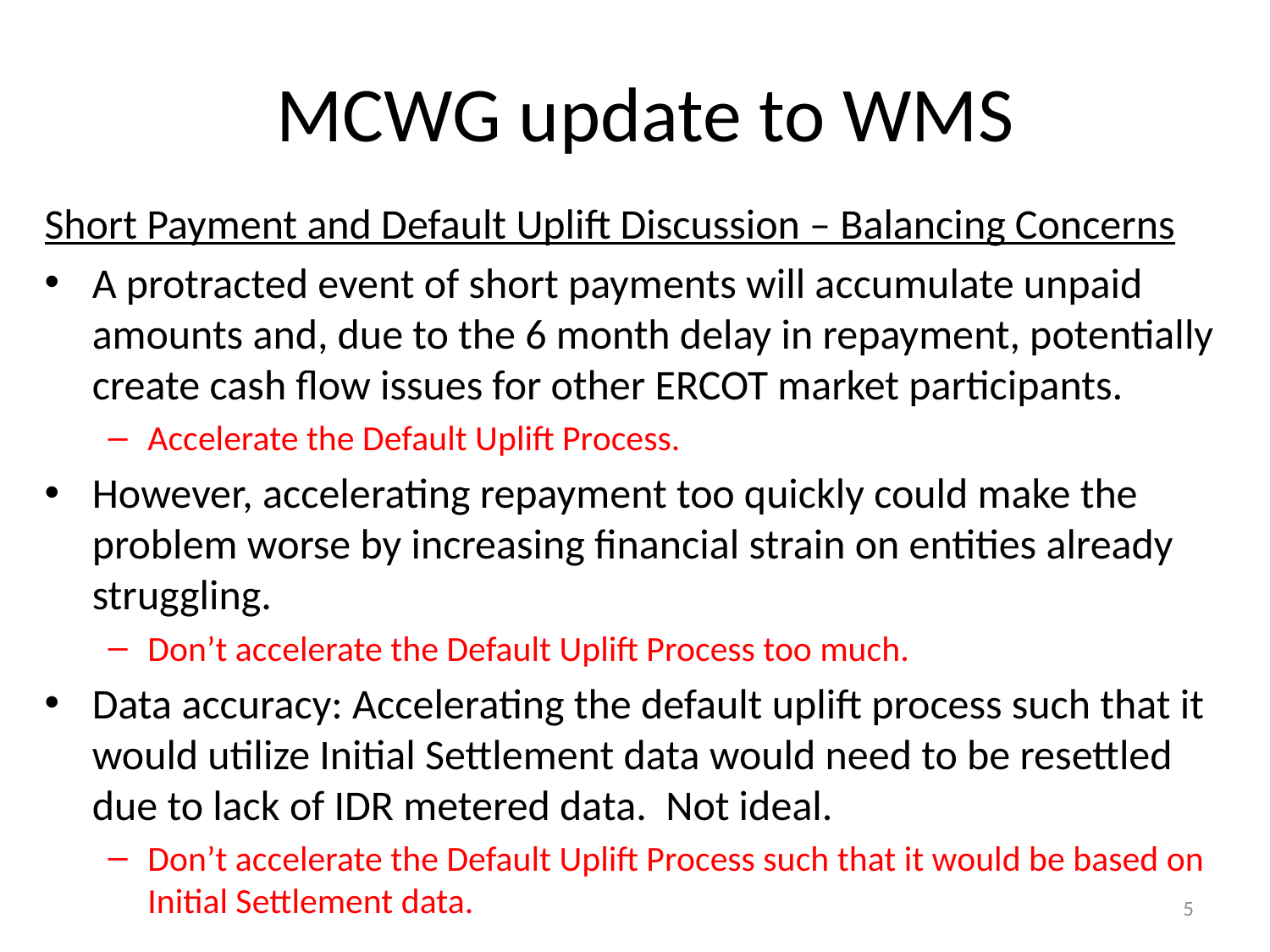

# MCWG update to WMS
Short Payment and Default Uplift Discussion – Balancing Concerns
A protracted event of short payments will accumulate unpaid amounts and, due to the 6 month delay in repayment, potentially create cash flow issues for other ERCOT market participants.
Accelerate the Default Uplift Process.
However, accelerating repayment too quickly could make the problem worse by increasing financial strain on entities already struggling.
Don’t accelerate the Default Uplift Process too much.
Data accuracy: Accelerating the default uplift process such that it would utilize Initial Settlement data would need to be resettled due to lack of IDR metered data.  Not ideal.
Don’t accelerate the Default Uplift Process such that it would be based on Initial Settlement data.
5